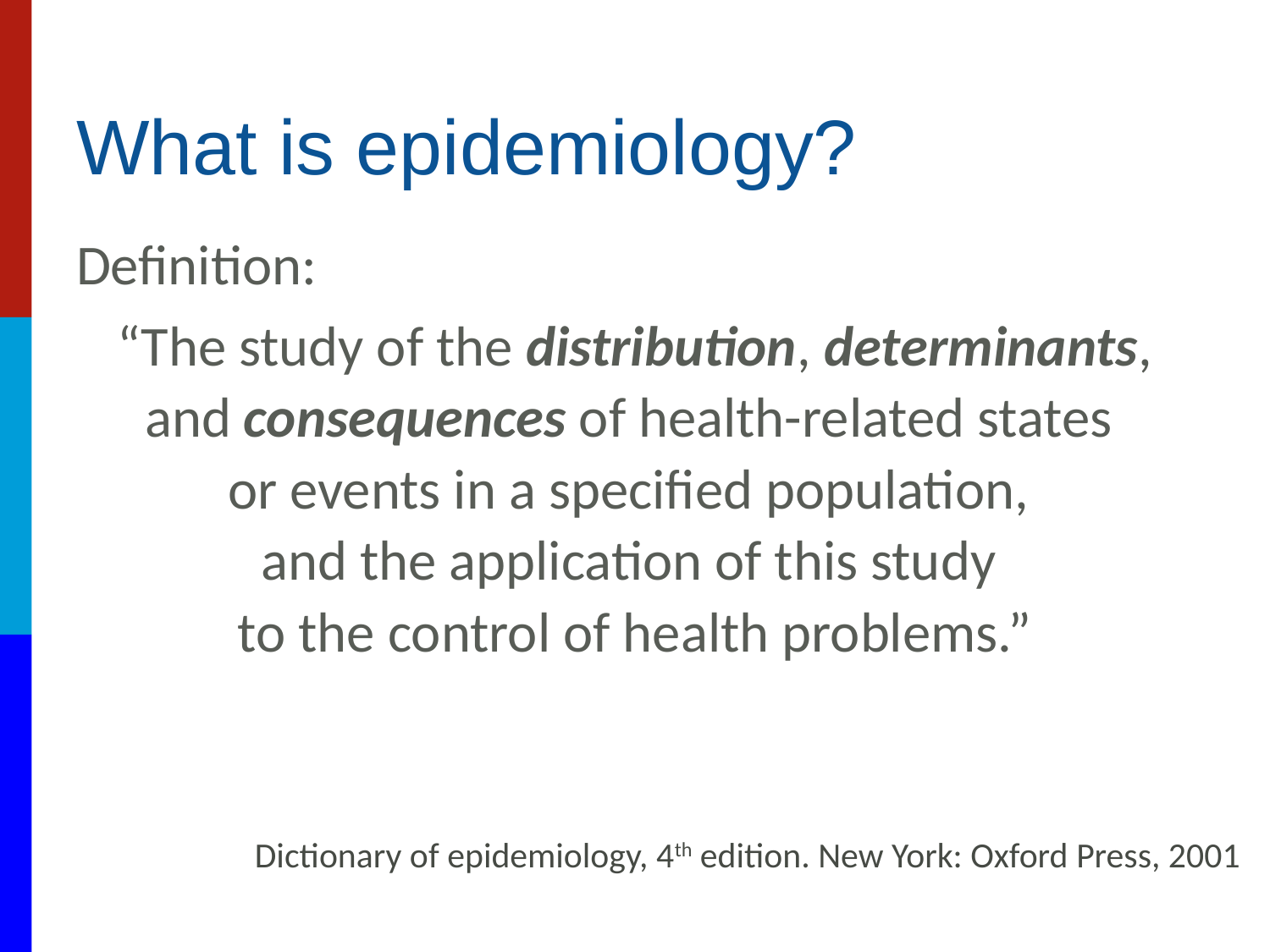

# What is epidemiology?
Definition:
“The study of the distribution, determinants,
and consequences of health-related states
or events in a specified population,
and the application of this study
to the control of health problems.”
Dictionary of epidemiology, 4th edition. New York: Oxford Press, 2001